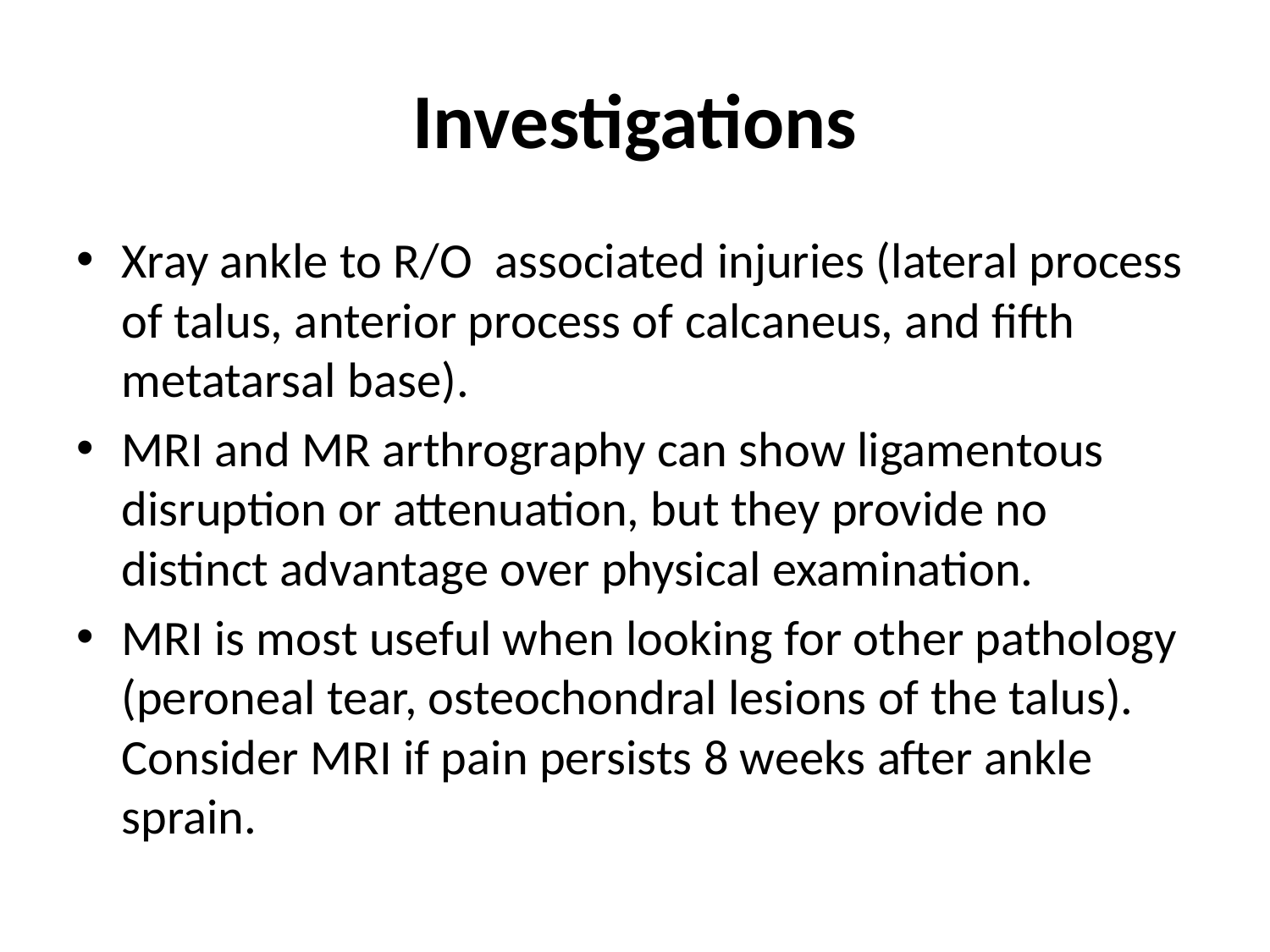

# Investigations
Xray ankle to R/O  associated injuries (lateral process of talus, anterior process of calcaneus, and fifth metatarsal base).
MRI and MR arthrography can show ligamentous disruption or attenuation, but they provide no distinct advantage over physical examination.
MRI is most useful when looking for other pathology (peroneal tear, osteochondral lesions of the talus). Consider MRI if pain persists 8 weeks after ankle sprain.